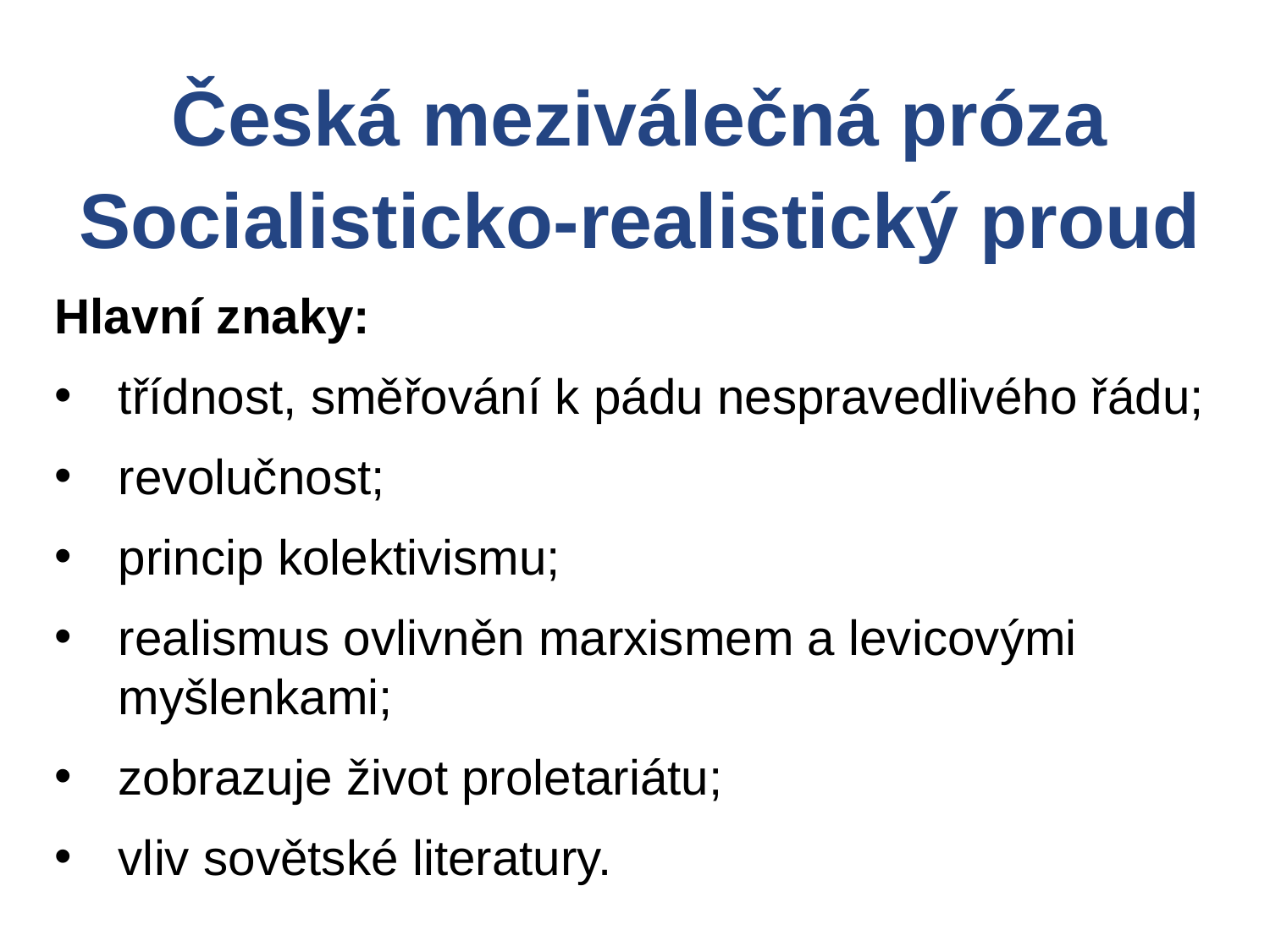

Česká meziválečná próza
Socialisticko-realistický proud
Hlavní znaky:
třídnost, směřování k pádu nespravedlivého řádu;
revolučnost;
princip kolektivismu;
realismus ovlivněn marxismem a levicovými myšlenkami;
zobrazuje život proletariátu;
vliv sovětské literatury.